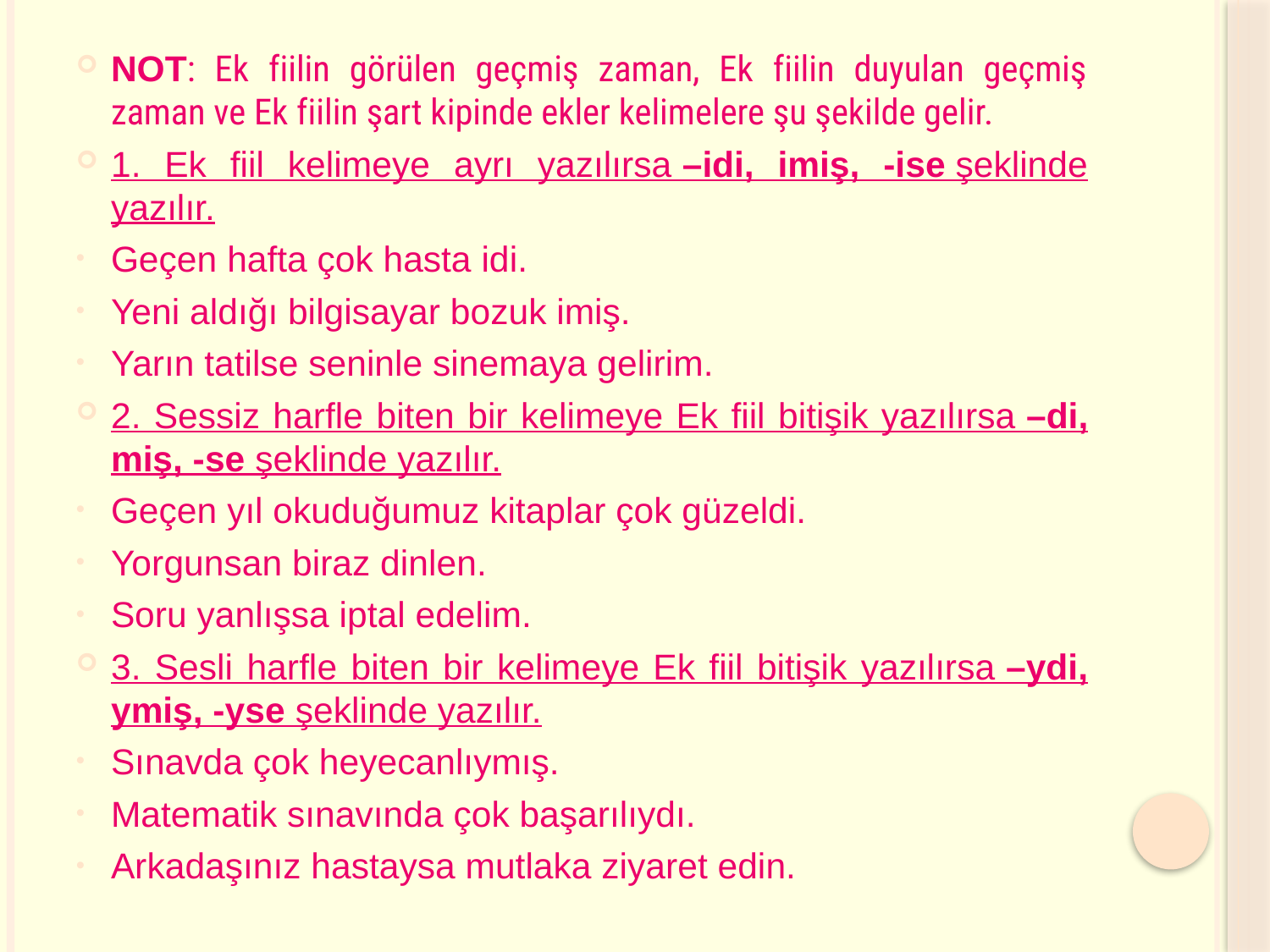

NOT: Ek fiilin görülen geçmiş zaman, Ek fiilin duyulan geçmiş zaman ve Ek fiilin şart kipinde ekler kelimelere şu şekilde gelir.
1. Ek fiil kelimeye ayrı yazılırsa –idi, imiş, -ise şeklinde yazılır.
Geçen hafta çok hasta idi.
Yeni aldığı bilgisayar bozuk imiş.
Yarın tatilse seninle sinemaya gelirim.
2. Sessiz harfle biten bir kelimeye Ek fiil bitişik yazılırsa –di, miş, -se şeklinde yazılır.
Geçen yıl okuduğumuz kitaplar çok güzeldi.
Yorgunsan biraz dinlen.
Soru yanlışsa iptal edelim.
3. Sesli harfle biten bir kelimeye Ek fiil bitişik yazılırsa –ydi, ymiş, -yse şeklinde yazılır.
Sınavda çok heyecanlıymış.
Matematik sınavında çok başarılıydı.
Arkadaşınız hastaysa mutlaka ziyaret edin.